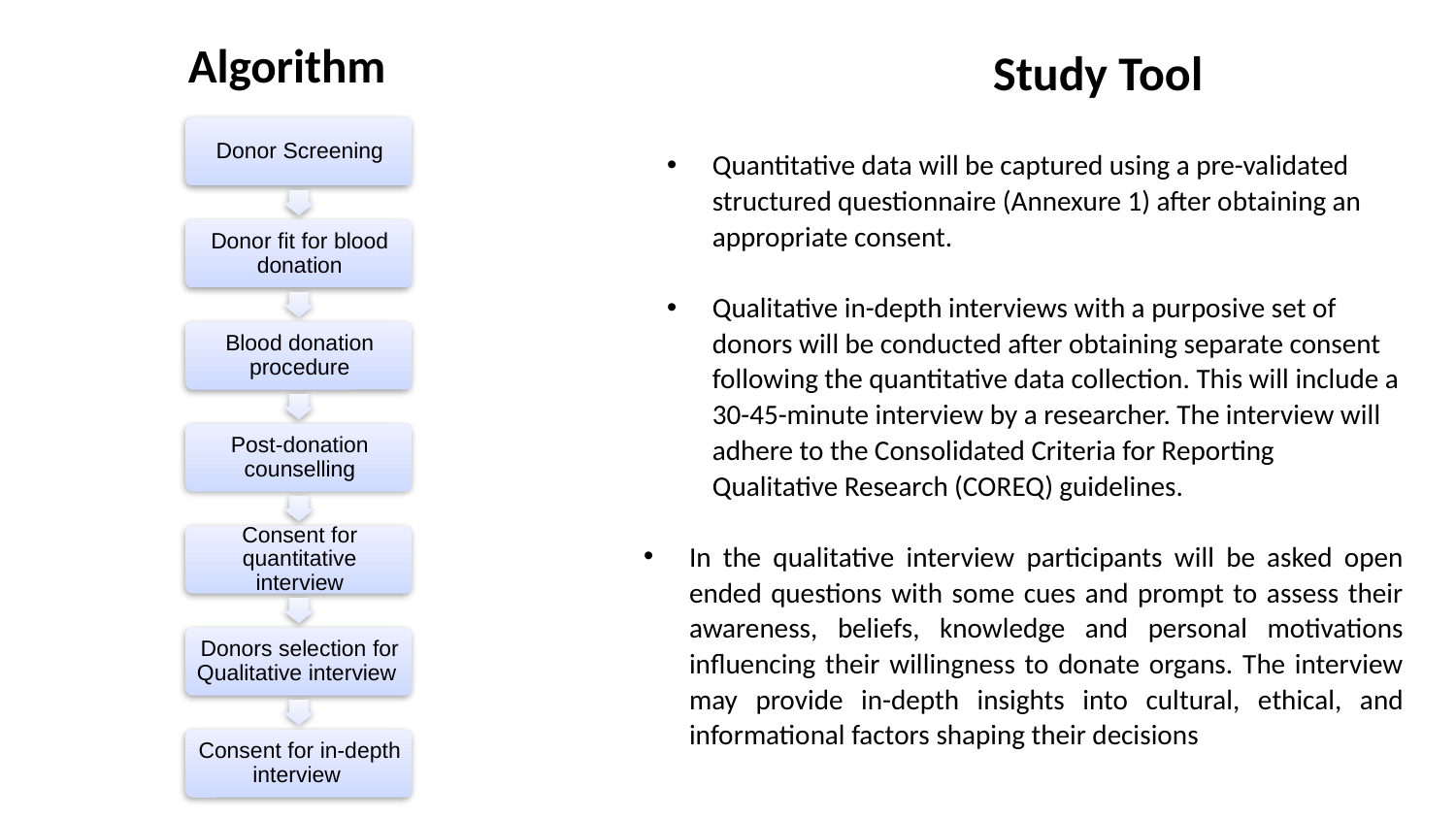

# Algorithm
Study Tool
Quantitative data will be captured using a pre-validated structured questionnaire (Annexure 1) after obtaining an appropriate consent.

Qualitative in-depth interviews with a purposive set of donors will be conducted after obtaining separate consent following the quantitative data collection. This will include a 30-45-minute interview by a researcher. The interview will adhere to the Consolidated Criteria for Reporting Qualitative Research (COREQ) guidelines.

In the qualitative interview participants will be asked open ended questions with some cues and prompt to assess their awareness, beliefs, knowledge and personal motivations influencing their willingness to donate organs. The interview may provide in-depth insights into cultural, ethical, and informational factors shaping their decisions
Donor Screening

Donor fit for blood donation

Blood donation procedure

Post-donation counselling

Consent for quantitative interview

Donors selection for Qualitative interview

Consent for in-depth interview